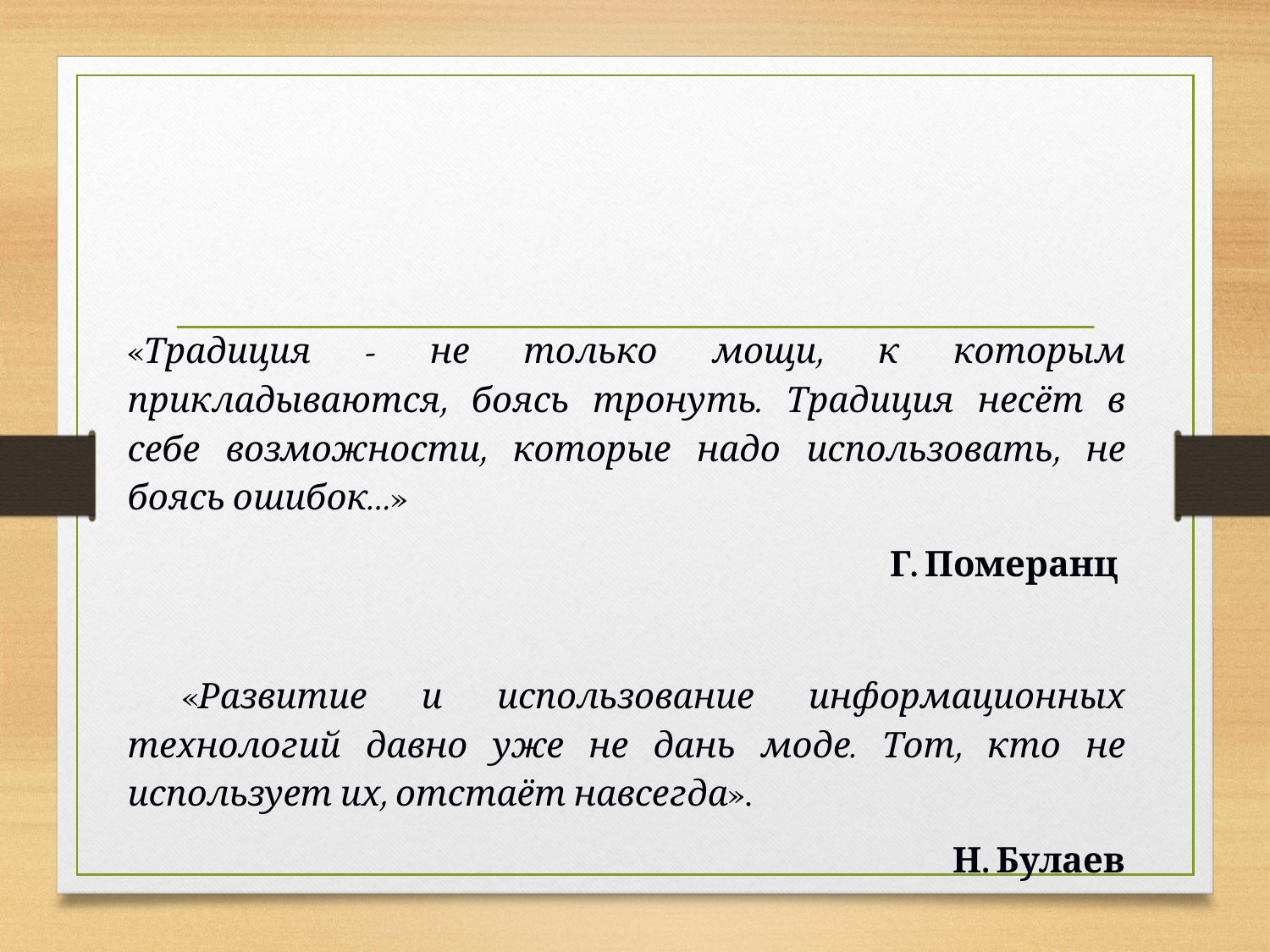

«Традиция - не только мощи, к которым прикладываются, боясь тронуть. Традиция несёт в себе возможности, которые надо использовать, не боясь ошибок…»
Г. Померанц

 «Развитие и использование информационных технологий давно уже не дань моде. Тот, кто не использует их, отстаёт навсегда».
Н. Булаев